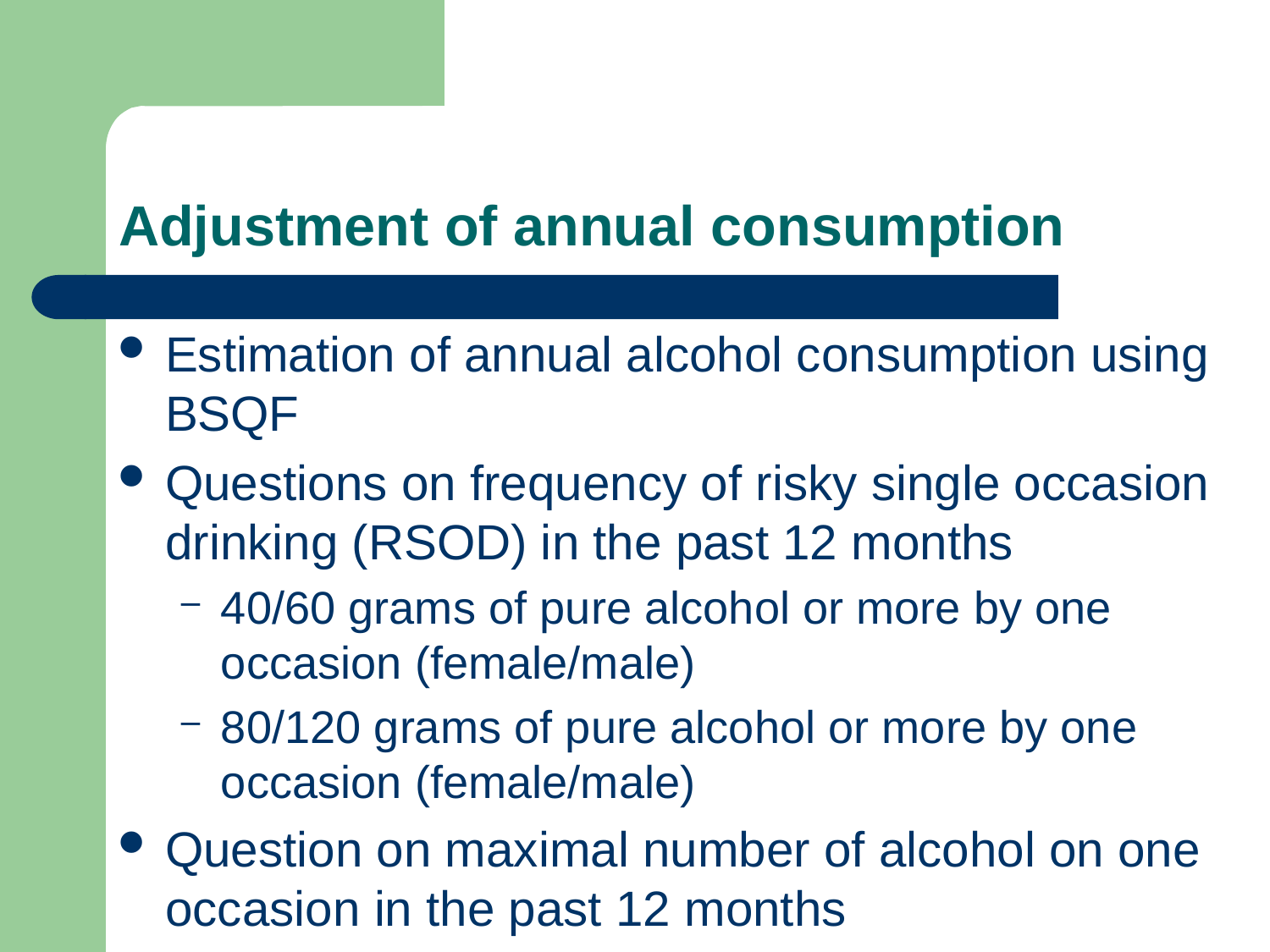

# Adjustment of annual consumption
Estimation of annual alcohol consumption using BSQF
Questions on frequency of risky single occasion drinking (RSOD) in the past 12 months
40/60 grams of pure alcohol or more by one occasion (female/male)
80/120 grams of pure alcohol or more by one occasion (female/male)
Question on maximal number of alcohol on one occasion in the past 12 months